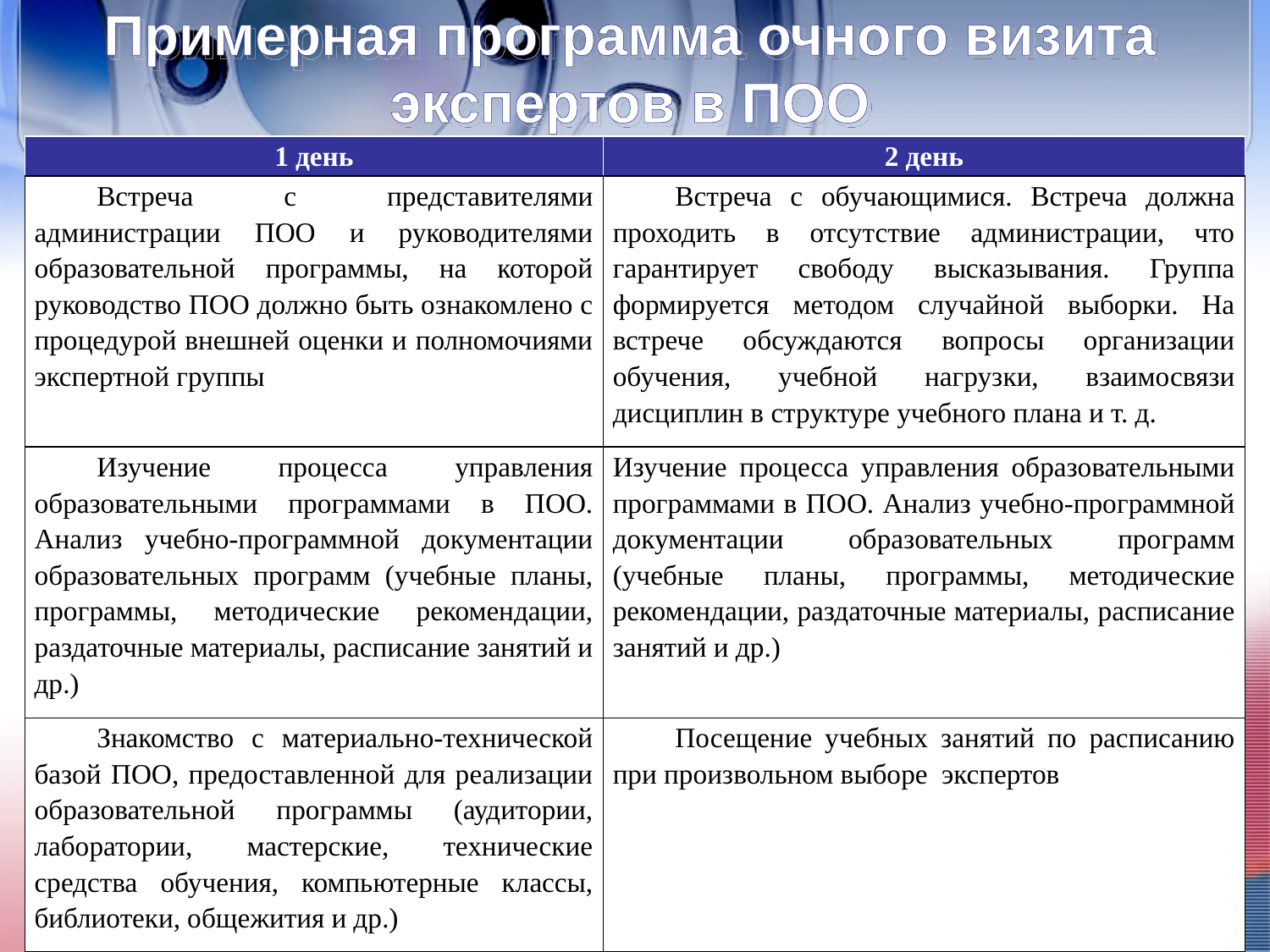

# Примерная программа очного визита экспертов в ПОО
| 1 день | 2 день |
| --- | --- |
| Встреча с представителями администрации ПОО и руководителями образовательной программы, на которой руководство ПОО должно быть ознакомлено с процедурой внешней оценки и полномочиями экспертной группы | Встреча с обучающимися. Встреча должна проходить в отсутствие администрации, что гарантирует свободу высказывания. Группа формируется методом случайной выборки. На встрече обсуждаются вопросы организации обучения, учебной нагрузки, взаимосвязи дисциплин в структуре учебного плана и т. д. |
| Изучение процесса управления образовательными программами в ПОО. Анализ учебно-программной документации образовательных программ (учебные планы, программы, методические рекомендации, раздаточные материалы, расписание занятий и др.) | Изучение процесса управления образовательными программами в ПОО. Анализ учебно-программной документации образовательных программ (учебные планы, программы, методические рекомендации, раздаточные материалы, расписание занятий и др.) |
| Знакомство с материально-технической базой ПОО, предоставленной для реализации образовательной программы (аудитории, лаборатории, мастерские, технические средства обучения, компьютерные классы, библиотеки, общежития и др.) | Посещение учебных занятий по расписанию при произвольном выборе экспертов |